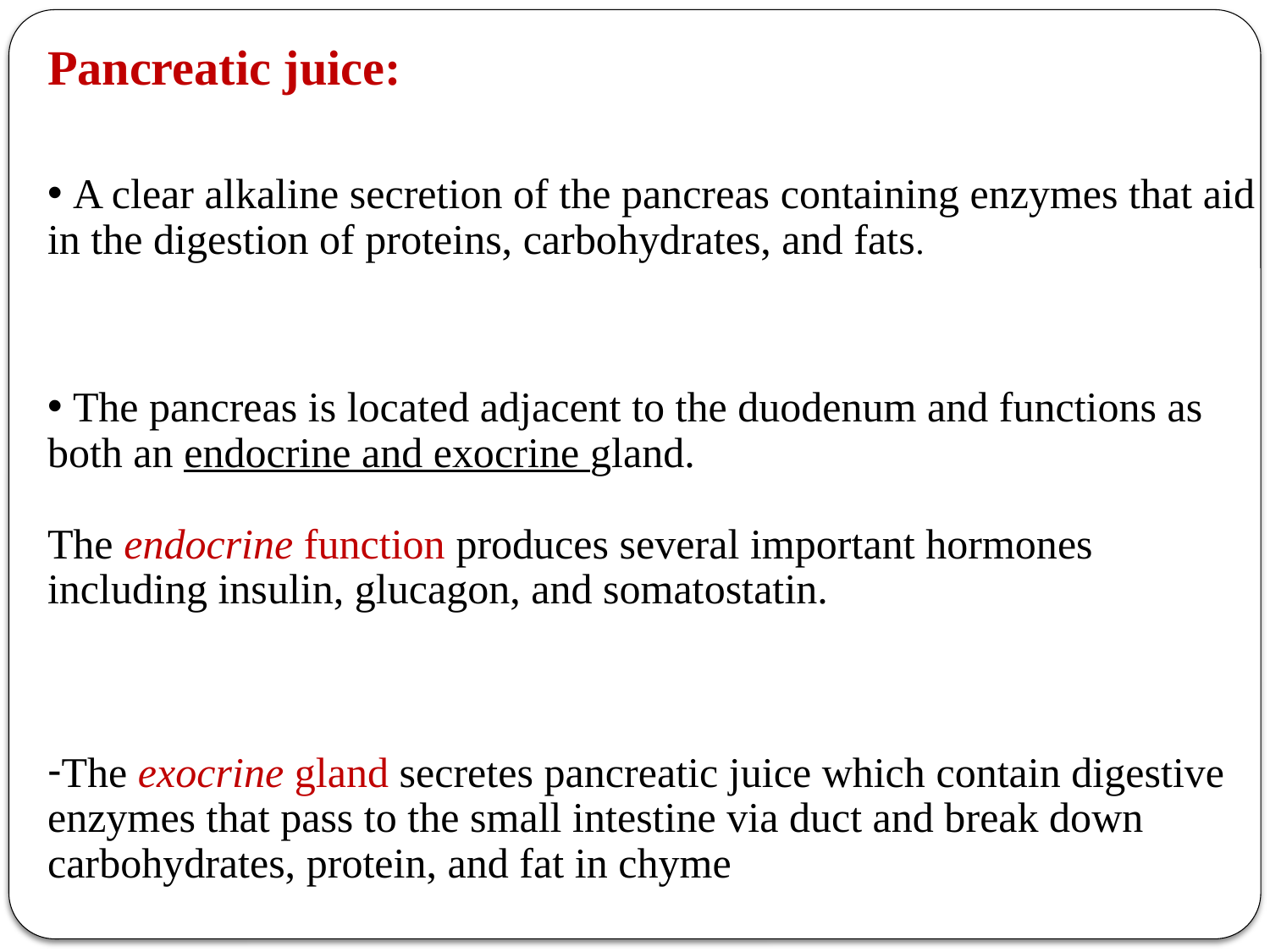

Pancreatic juice:

 A clear alkaline secretion of the pancreas containing enzymes that aid in the digestion of proteins, carbohydrates, and fats.

 The pancreas is located adjacent to the duodenum and functions as both an endocrine and exocrine gland.

The endocrine function produces several important hormones including insulin, glucagon, and somatostatin.

The exocrine gland secretes pancreatic juice which contain digestive enzymes that pass to the small intestine via duct and break down carbohydrates, protein, and fat in chyme